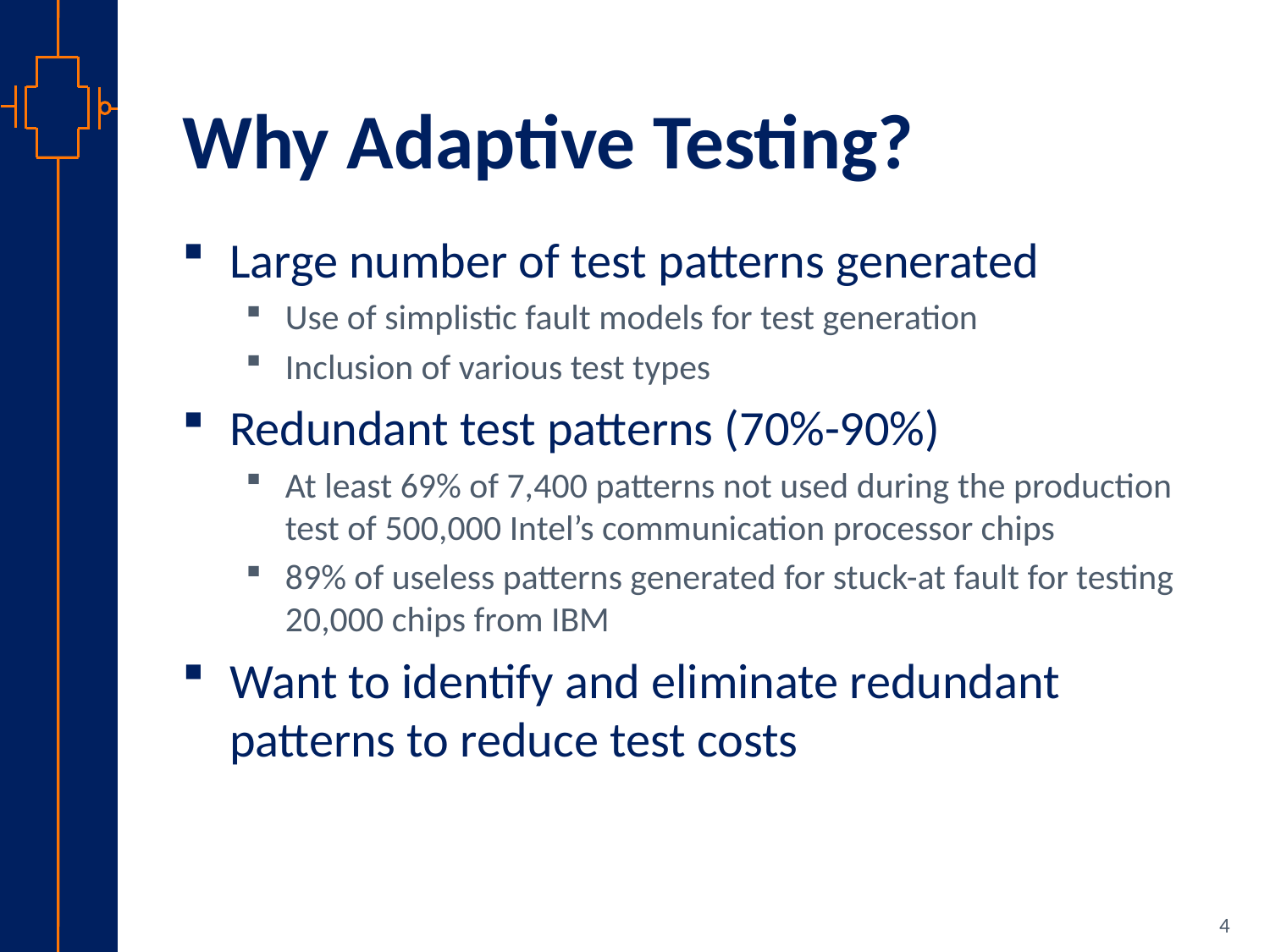

# Why Adaptive Testing?
Large number of test patterns generated
Use of simplistic fault models for test generation
Inclusion of various test types
Redundant test patterns (70%-90%)
At least 69% of 7,400 patterns not used during the production test of 500,000 Intel’s communication processor chips
89% of useless patterns generated for stuck-at fault for testing 20,000 chips from IBM
Want to identify and eliminate redundant patterns to reduce test costs
4